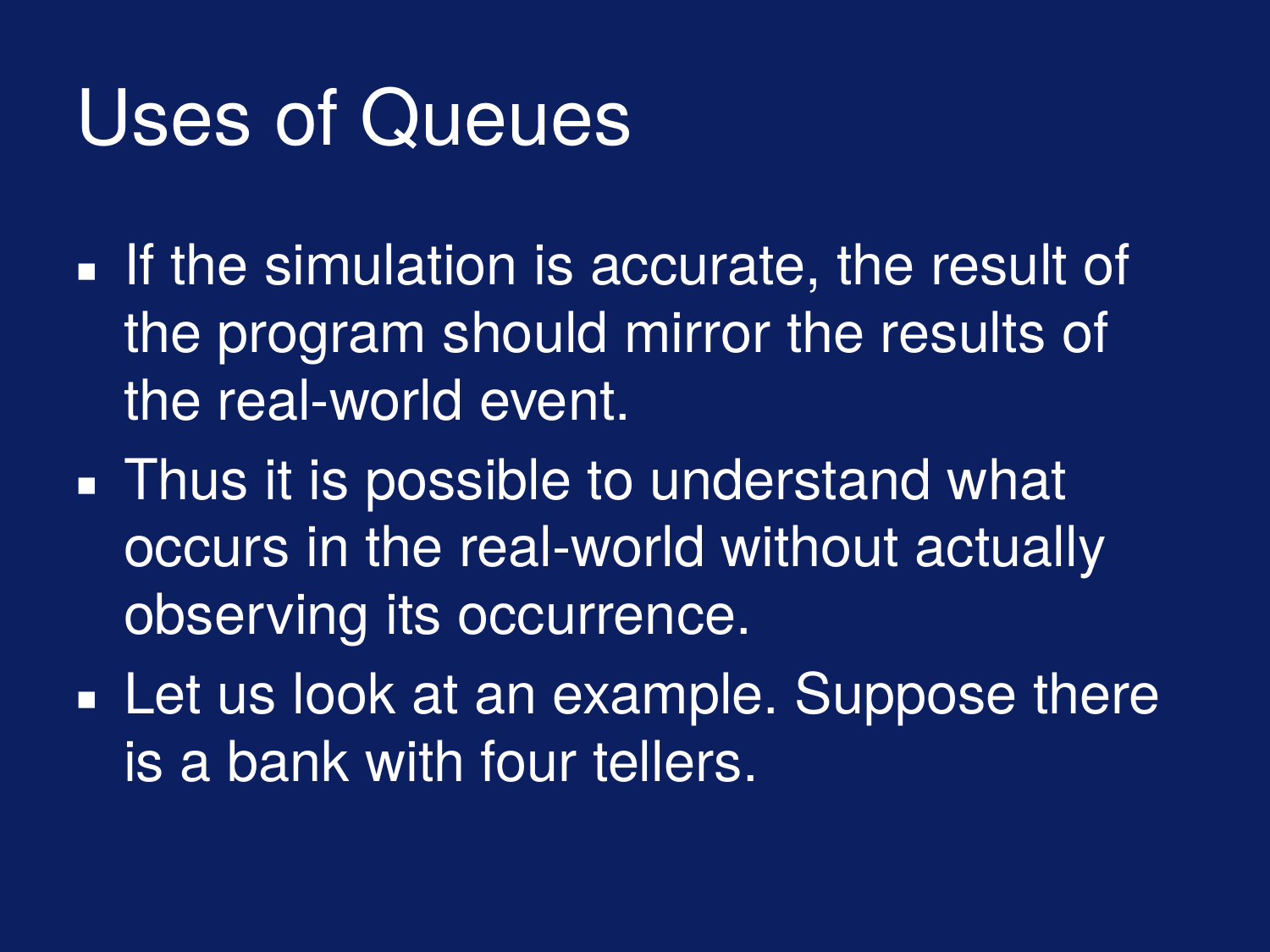

# Uses of Queues
If the simulation is accurate, the result of the program should mirror the results of the real-world event.
Thus it is possible to understand what occurs in the real-world without actually observing its occurrence.
Let us look at an example. Suppose there is a bank with four tellers.